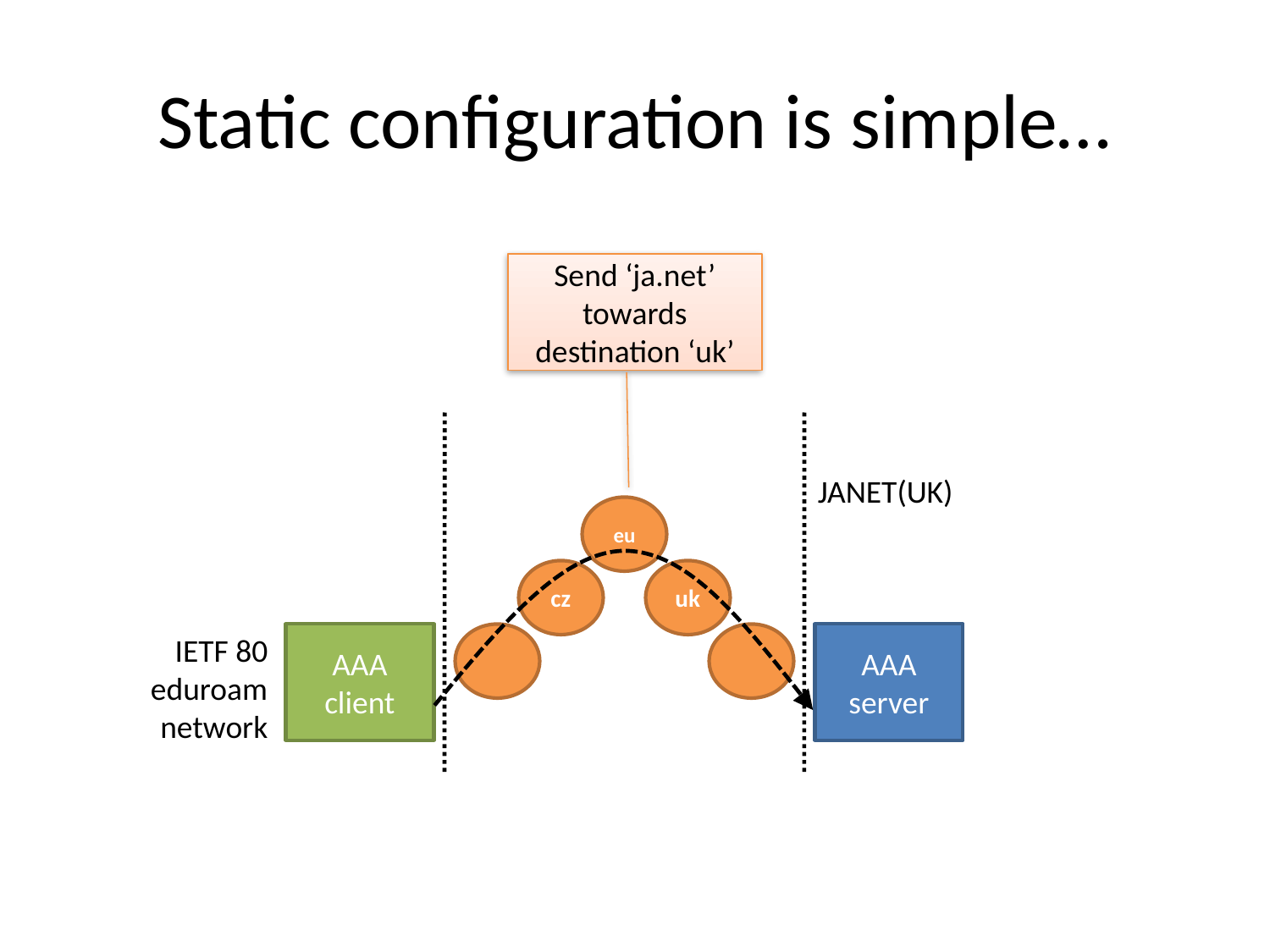

# Static configuration is simple…
Send ‘ja.net’ towards destination ‘uk’
JANET(UK)
eu

cz
uk
AAA client
AAA server
IETF 80 eduroam network